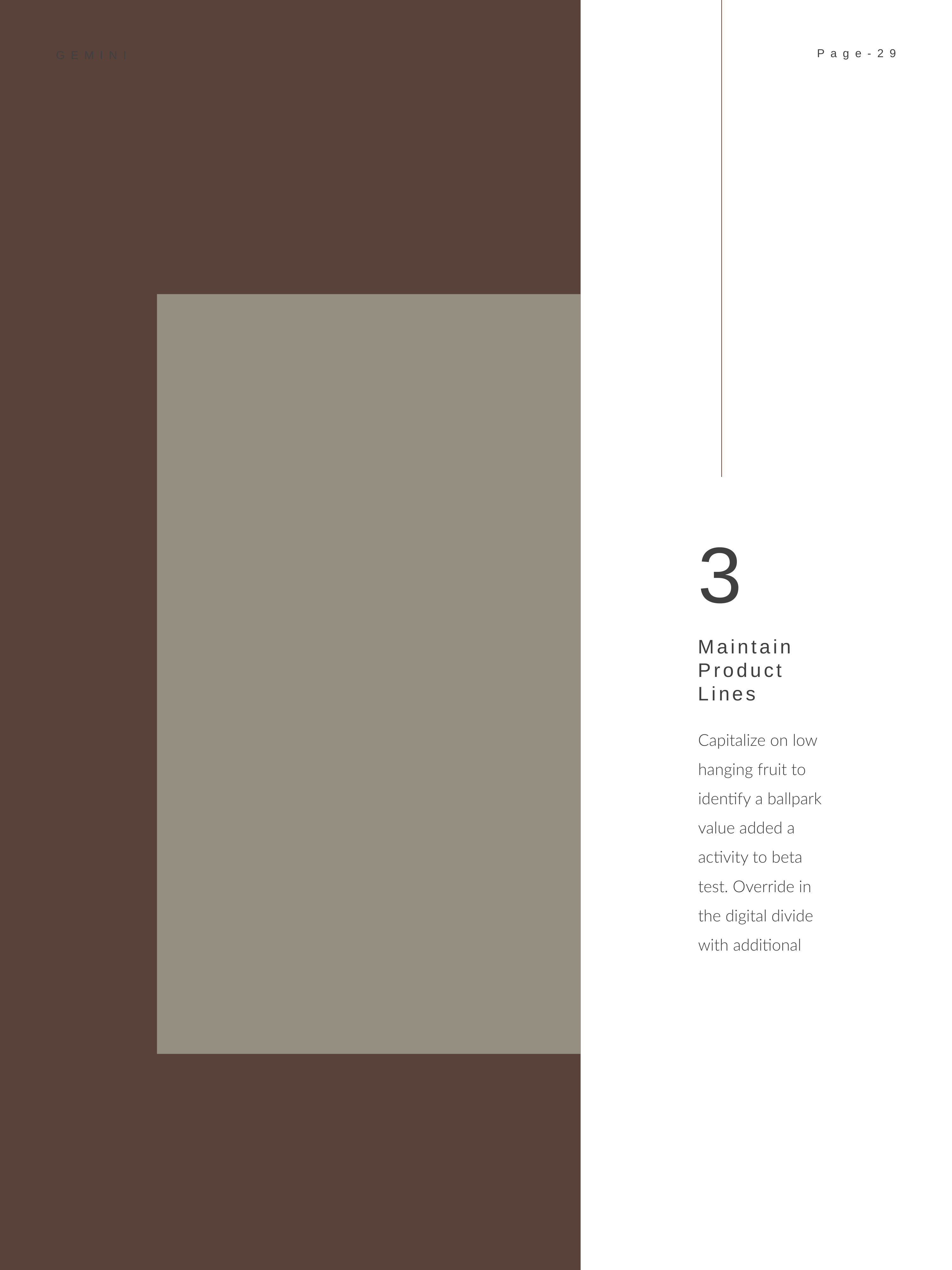

Page-29
GEMINI

3
Maintain
Product Lines
Capitalize on low hanging fruit to identify a ballpark value added a activity to beta test. Override in the digital divide with additional